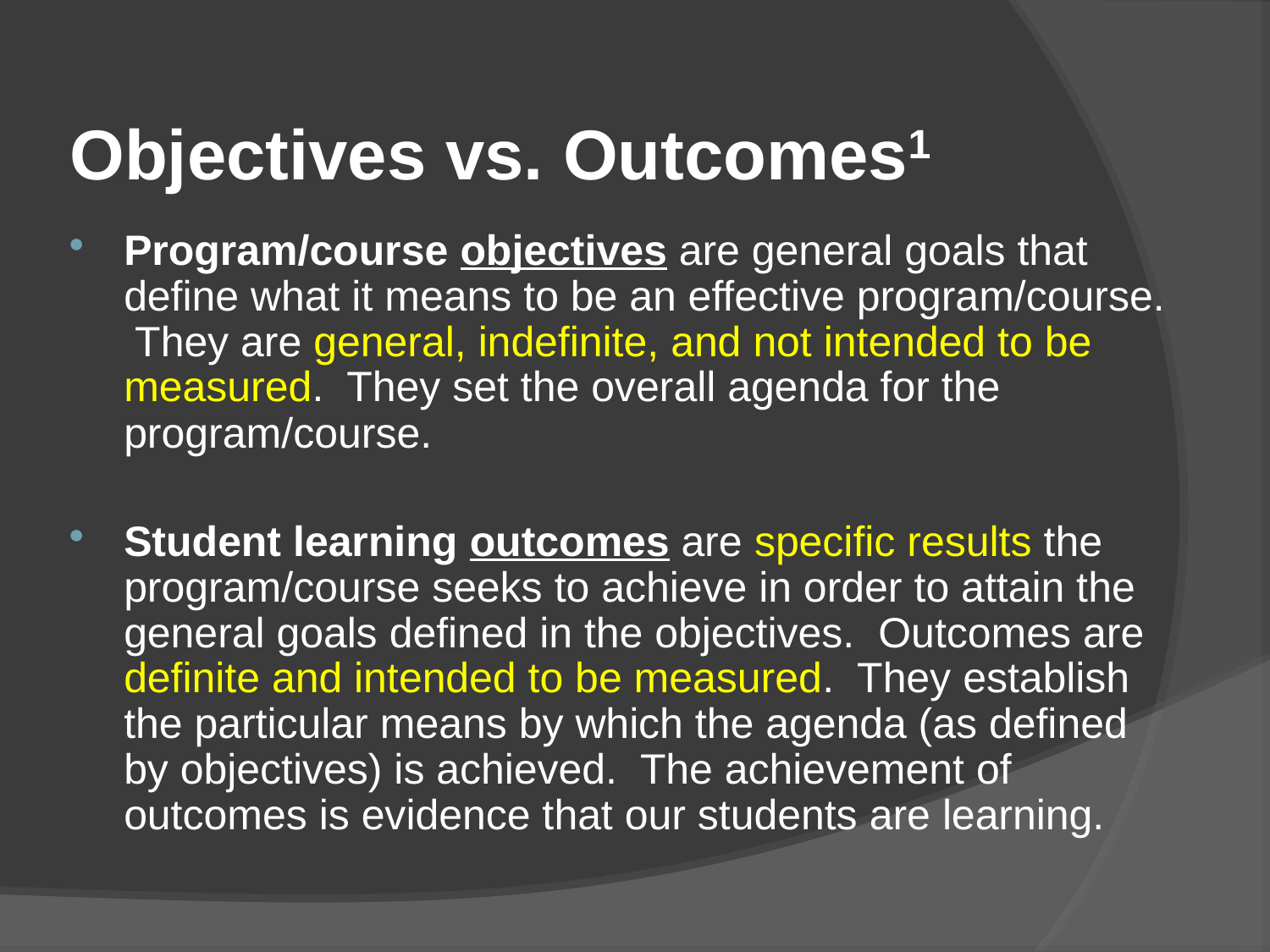

# Objectives vs. Outcomes1
Program/course objectives are general goals that define what it means to be an effective program/course.   They are general, indefinite, and not intended to be measured.  They set the overall agenda for the program/course.

Student learning outcomes are specific results the program/course seeks to achieve in order to attain the general goals defined in the objectives.  Outcomes are definite and intended to be measured.  They establish the particular means by which the agenda (as defined by objectives) is achieved.  The achievement of outcomes is evidence that our students are learning.